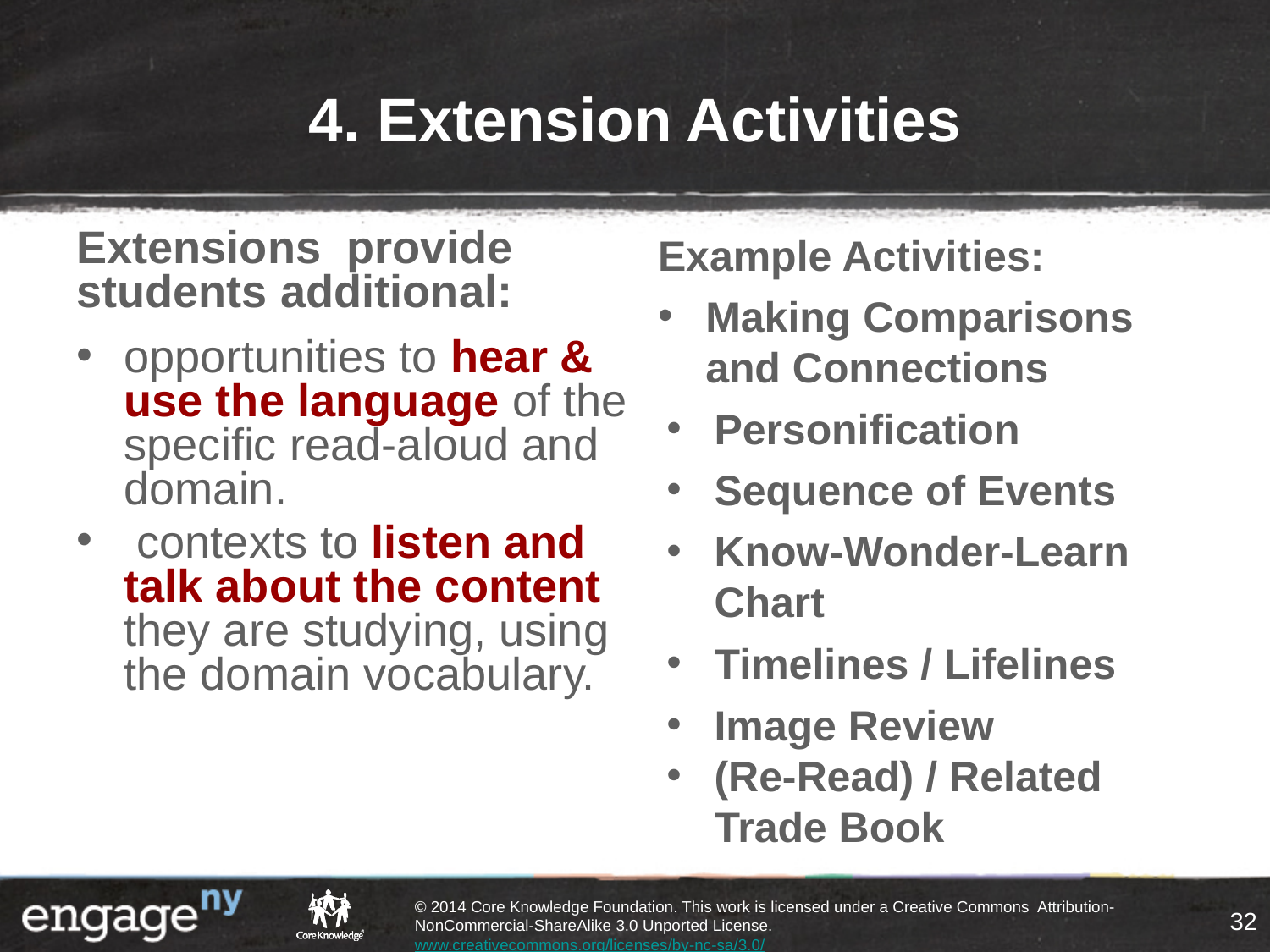

# 4. Extension Activities
Extensions  provide students additional:
opportunities to hear & use the language of the specific read-aloud and domain.
 contexts to listen and talk about the content they are studying, using the domain vocabulary.

Example Activities:
Making Comparisons and Connections
Personification
Sequence of Events
Know-Wonder-Learn Chart
Timelines / Lifelines
Image Review
(Re-Read) / Related Trade Book
32